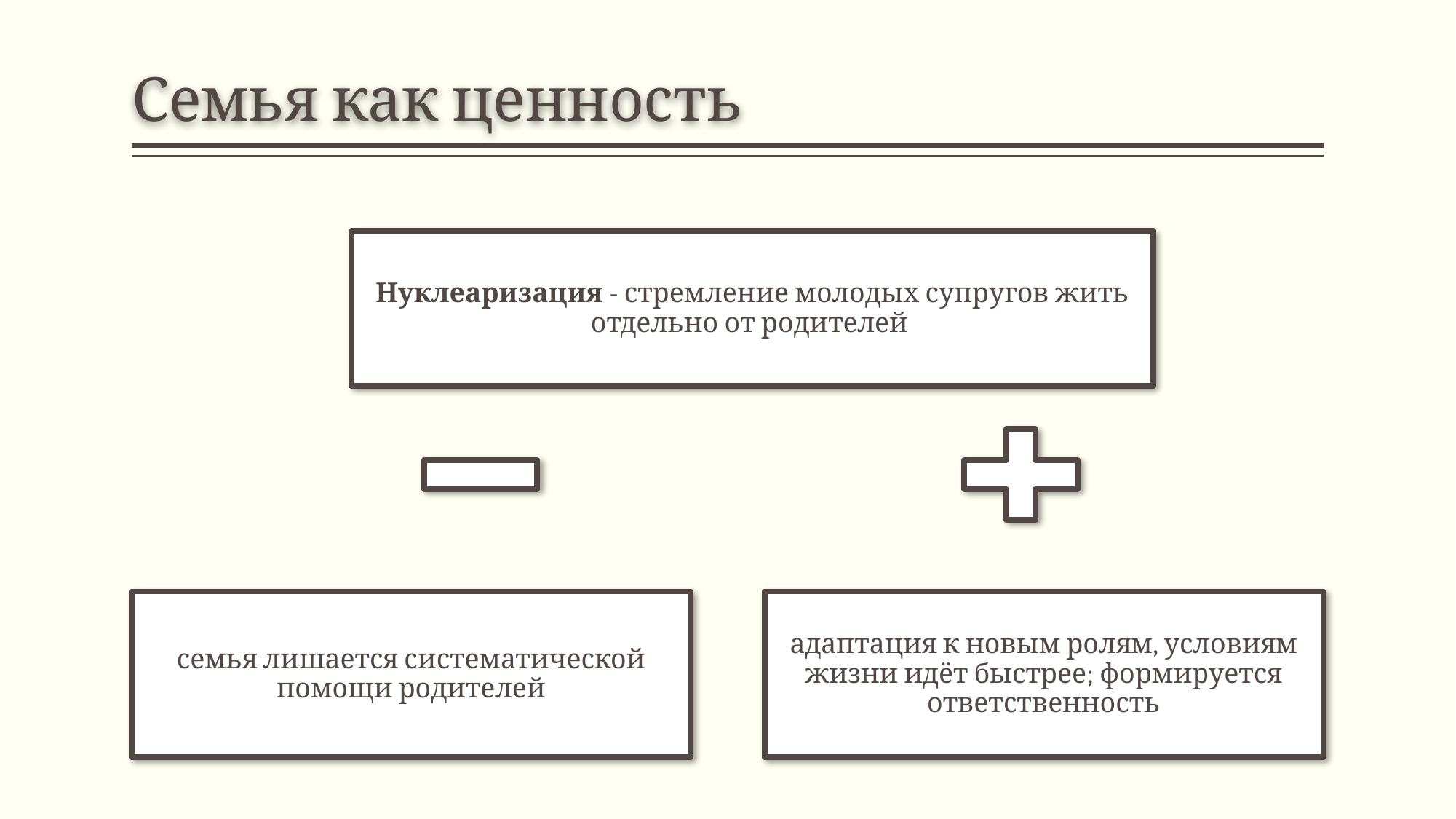

# Семья как ценность

Нуклеаризация - стремление молодых супругов жить отдельно от родителей

семья лишается систематической помощи родителей

адаптация к новым ролям, условиям жизни идёт быстрее; формируется ответственность